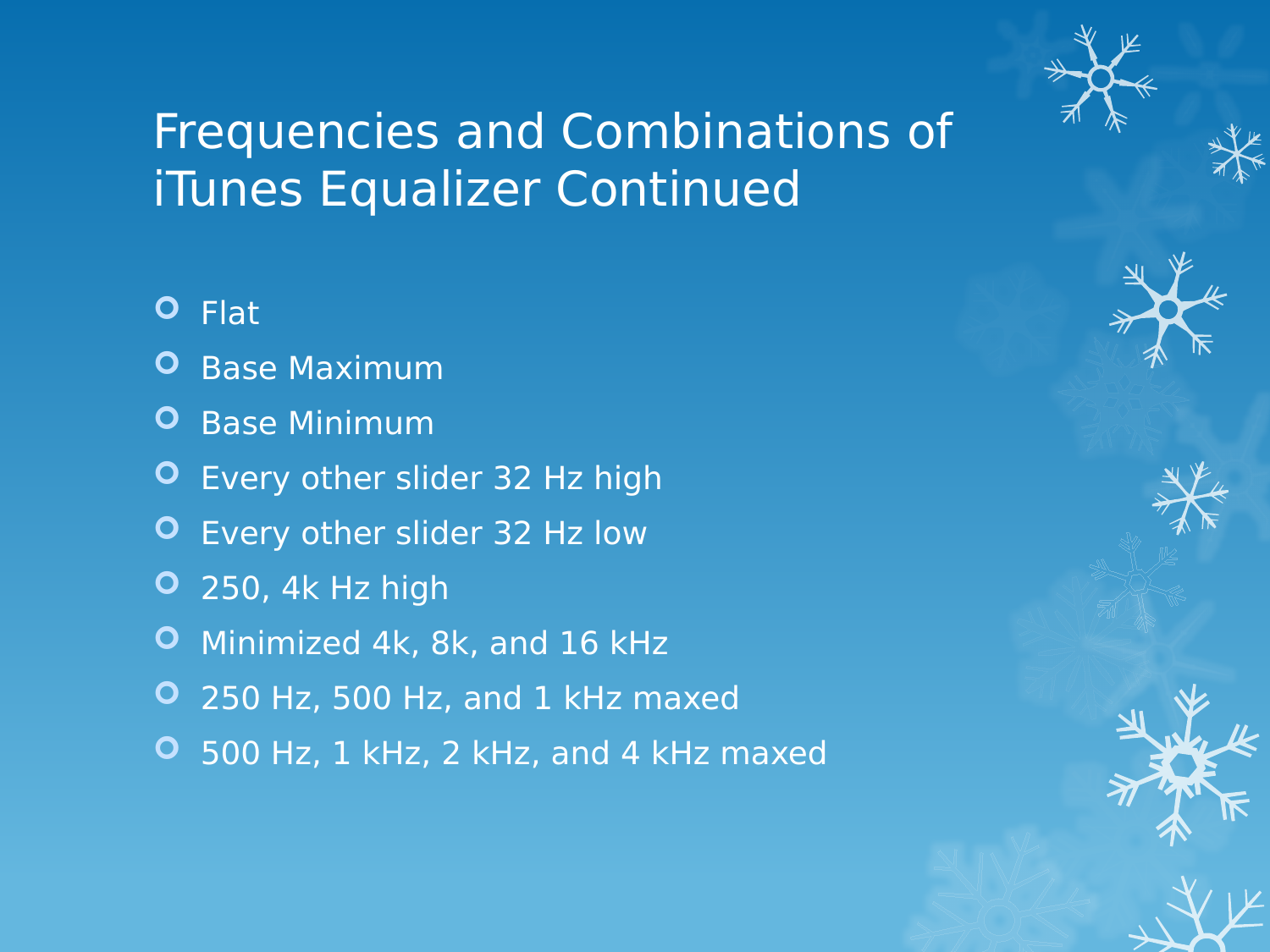

# Frequencies and Combinations of iTunes Equalizer Continued
Flat
Base Maximum
Base Minimum
Every other slider 32 Hz high
Every other slider 32 Hz low
250, 4k Hz high
Minimized 4k, 8k, and 16 kHz
250 Hz, 500 Hz, and 1 kHz maxed
500 Hz, 1 kHz, 2 kHz, and 4 kHz maxed